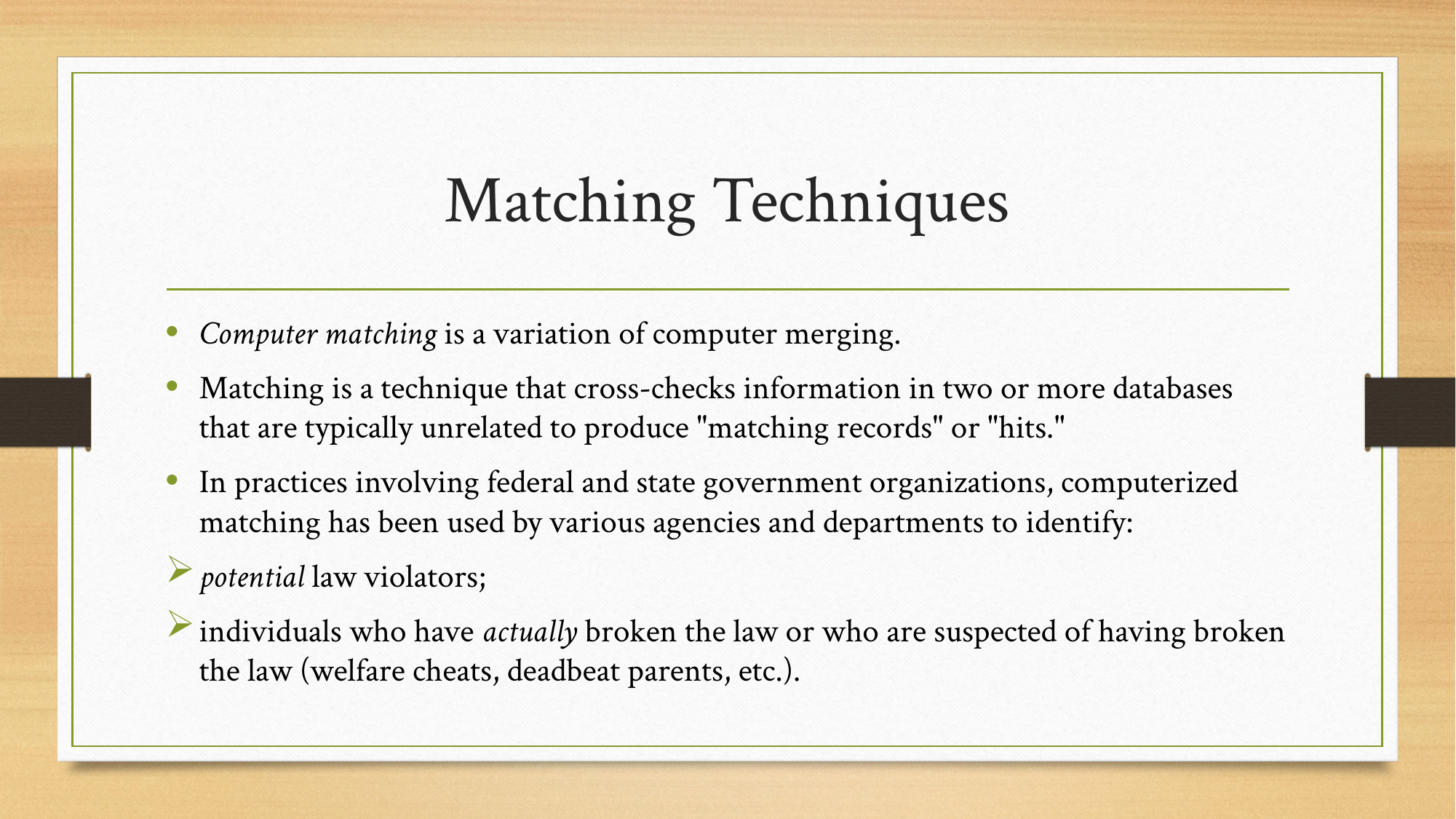

# Matching Techniques
Computer matching is a variation of computer merging.
Matching is a technique that cross-checks information in two or more databases that are typically unrelated to produce "matching records" or "hits."
In practices involving federal and state government organizations, computerized matching has been used by various agencies and departments to identify:
potential law violators;
individuals who have actually broken the law or who are suspected of having broken the law (welfare cheats, deadbeat parents, etc.).